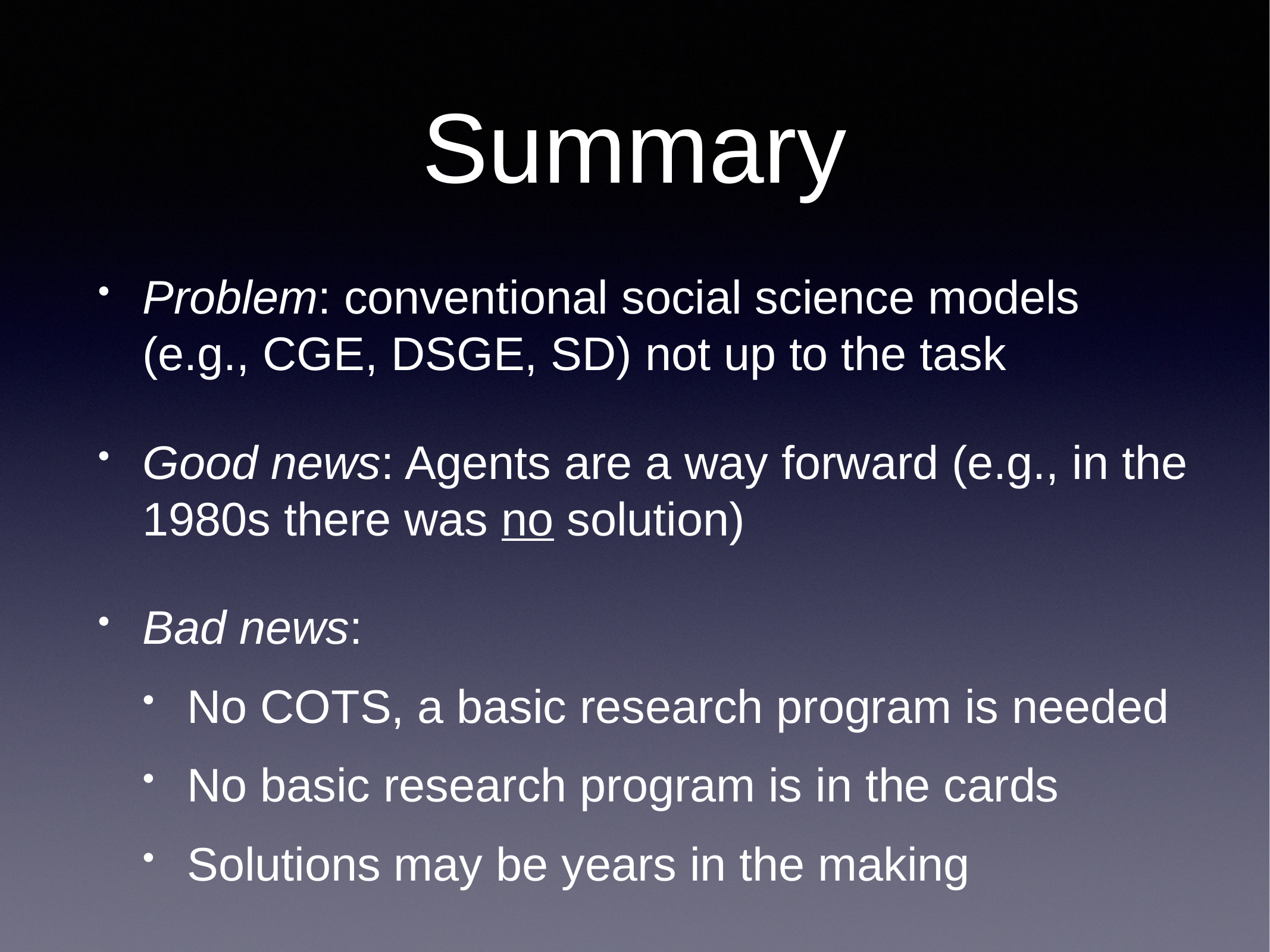

# Summary
Problem: conventional social science models (e.g., CGE, DSGE, SD) not up to the task
Good news: Agents are a way forward (e.g., in the 1980s there was no solution)
Bad news:
No COTS, a basic research program is needed
No basic research program is in the cards
Solutions may be years in the making